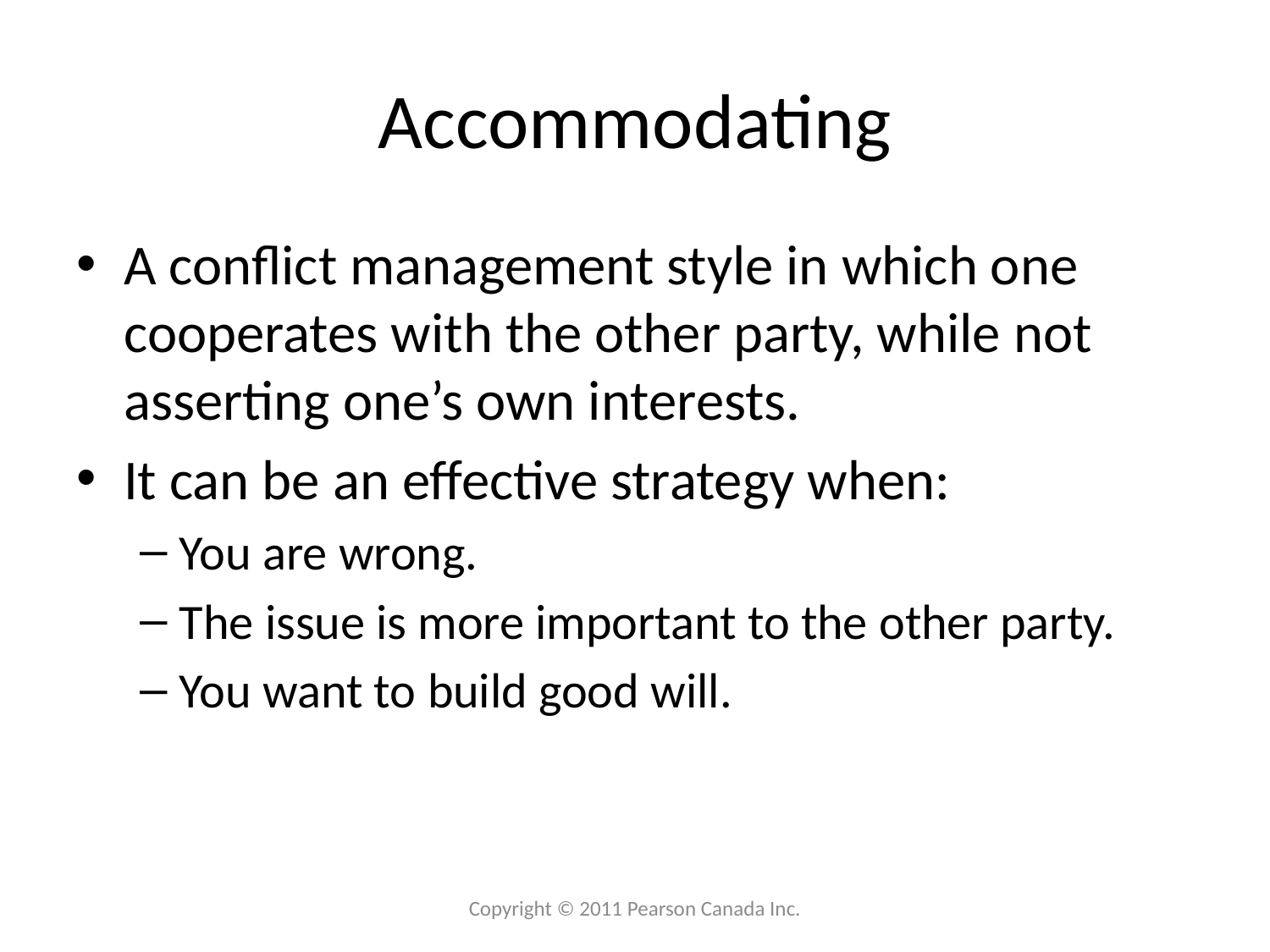

# Accommodating
A conflict management style in which one cooperates with the other party, while not asserting one’s own interests.
It can be an effective strategy when:
You are wrong.
The issue is more important to the other party.
You want to build good will.

Copyright © 2011 Pearson Canada Inc.